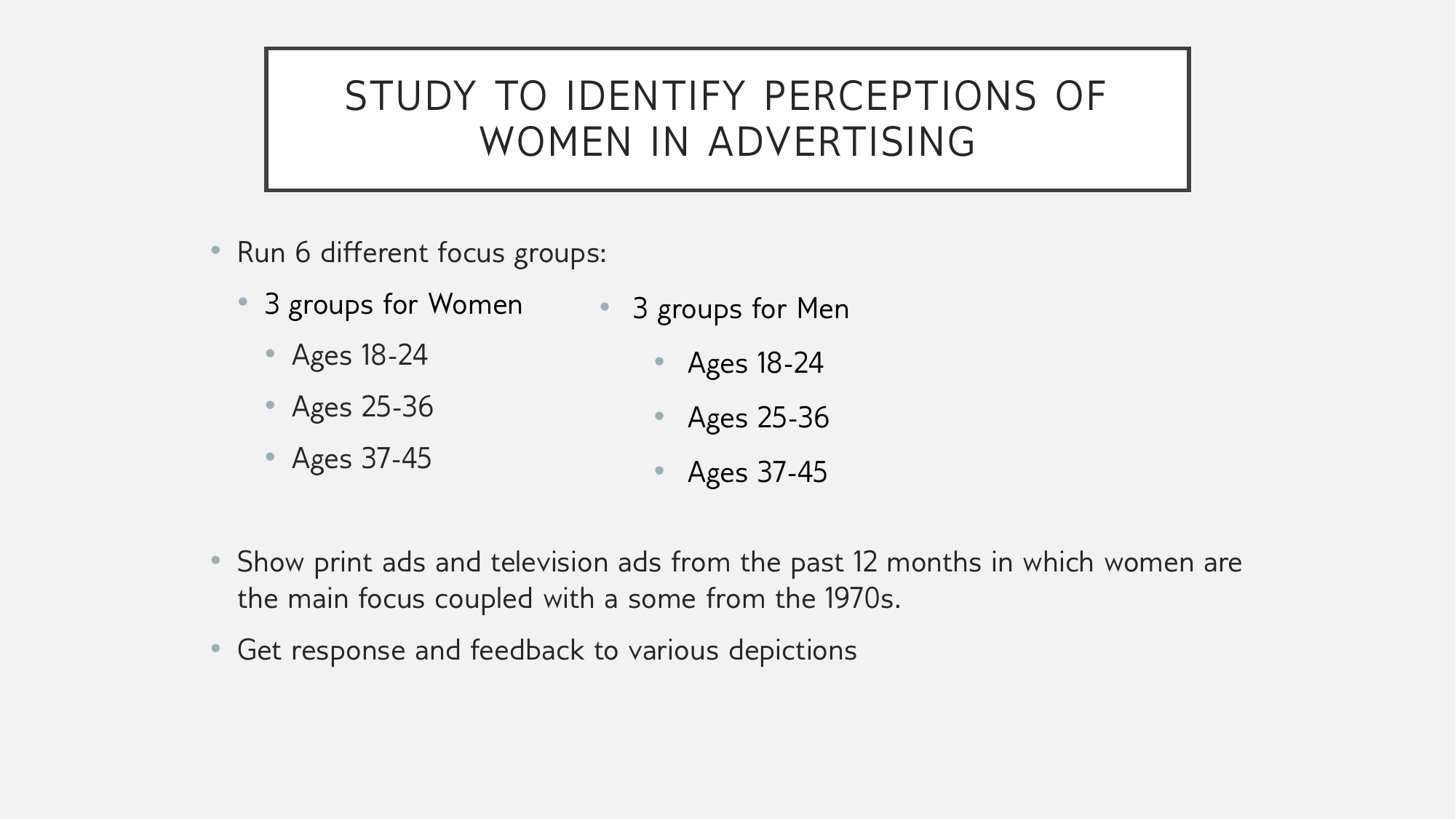

# Study to identify perceptions of women in advertising
Run 6 different focus groups:
3 groups for Women
Ages 18-24
Ages 25-36
Ages 37-45

Show print ads and television ads from the past 12 months in which women are the main focus coupled with a some from the 1970s.
Get response and feedback to various depictions

3 groups for Men
Ages 18-24
Ages 25-36
Ages 37-45